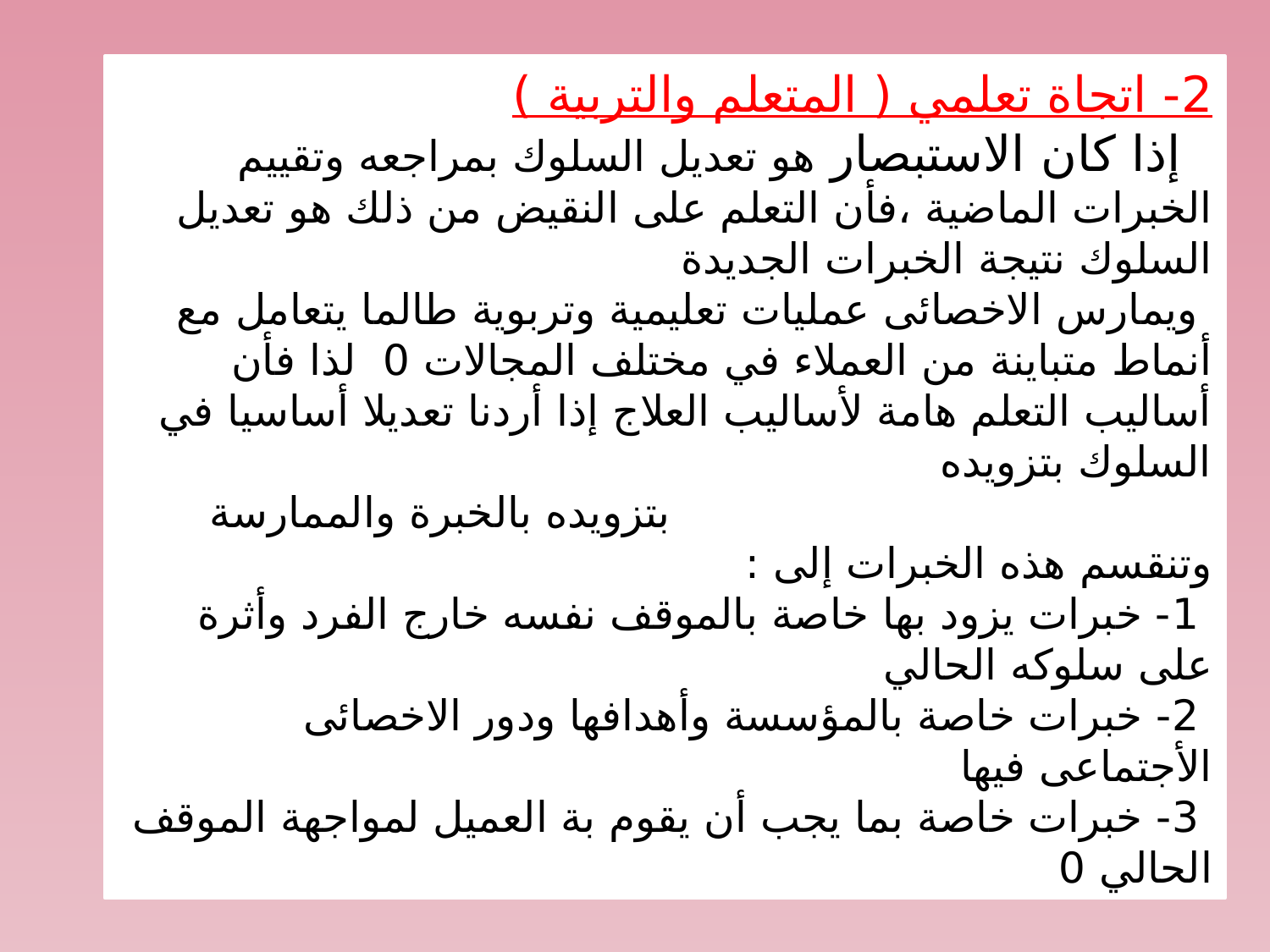

2- اتجاة تعلمي ( المتعلم والتربية )
  إذا كان الاستبصار هو تعديل السلوك بمراجعه وتقييم الخبرات الماضية ،فأن التعلم على النقيض من ذلك هو تعديل السلوك نتيجة الخبرات الجديدة
 ويمارس الاخصائى عمليات تعليمية وتربوية طالما يتعامل مع أنماط متباينة من العملاء في مختلف المجالات 0  لذا فأن أساليب التعلم هامة لأساليب العلاج إذا أردنا تعديلا أساسيا في السلوك بتزويده                                                                                                     بتزويده بالخبرة والممارسة وتنقسم هذه الخبرات إلى :
 1- خبرات يزود بها خاصة بالموقف نفسه خارج الفرد وأثرة على سلوكه الحالي
 2- خبرات خاصة بالمؤسسة وأهدافها ودور الاخصائى الأجتماعى فيها
 3- خبرات خاصة بما يجب أن يقوم بة العميل لمواجهة الموقف الحالي 0